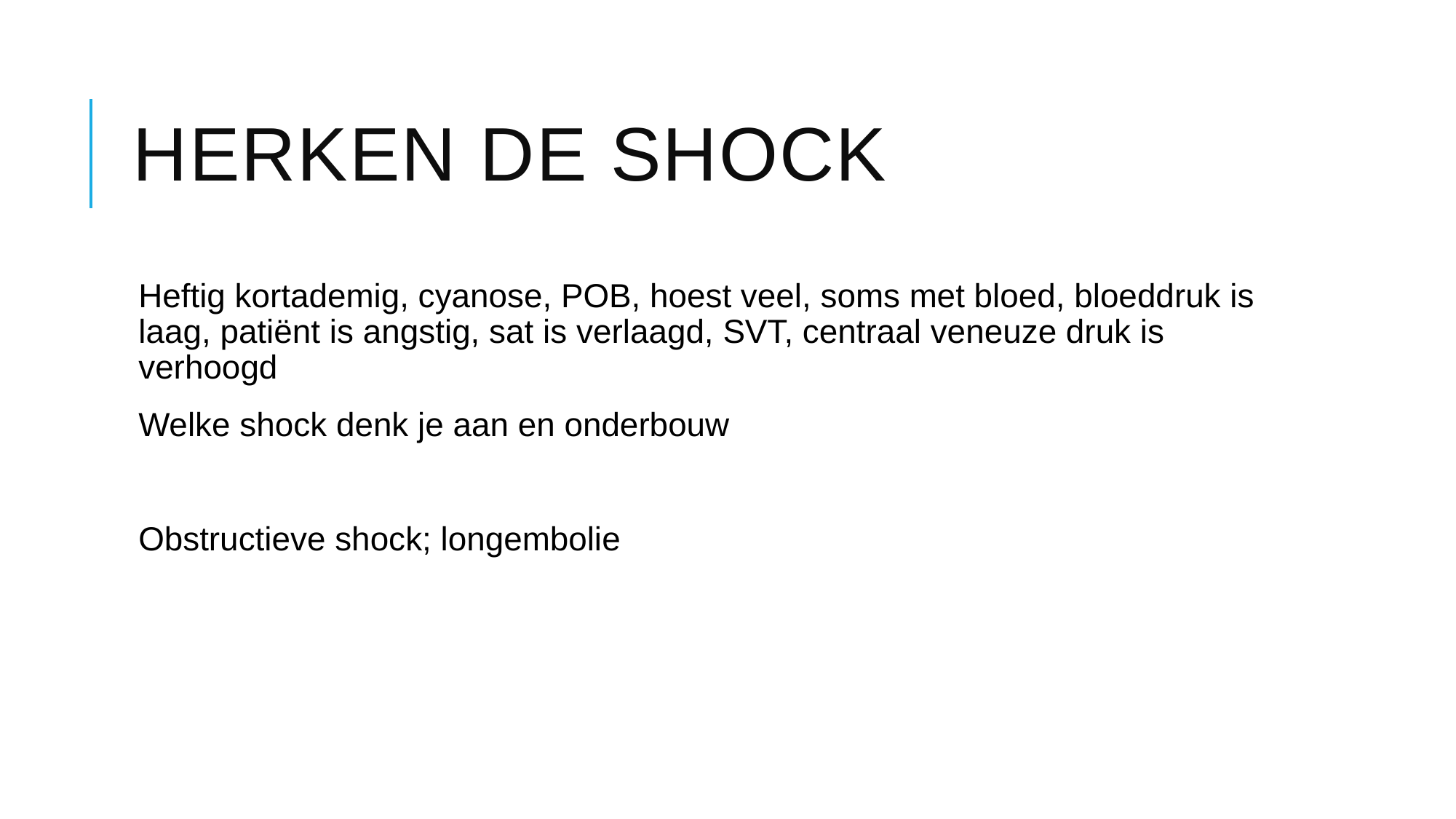

# Herken de shock
Heftig kortademig, cyanose, POB, hoest veel, soms met bloed, bloeddruk is laag, patiënt is angstig, sat is verlaagd, SVT, centraal veneuze druk is verhoogd
Welke shock denk je aan en onderbouw

Obstructieve shock; longembolie